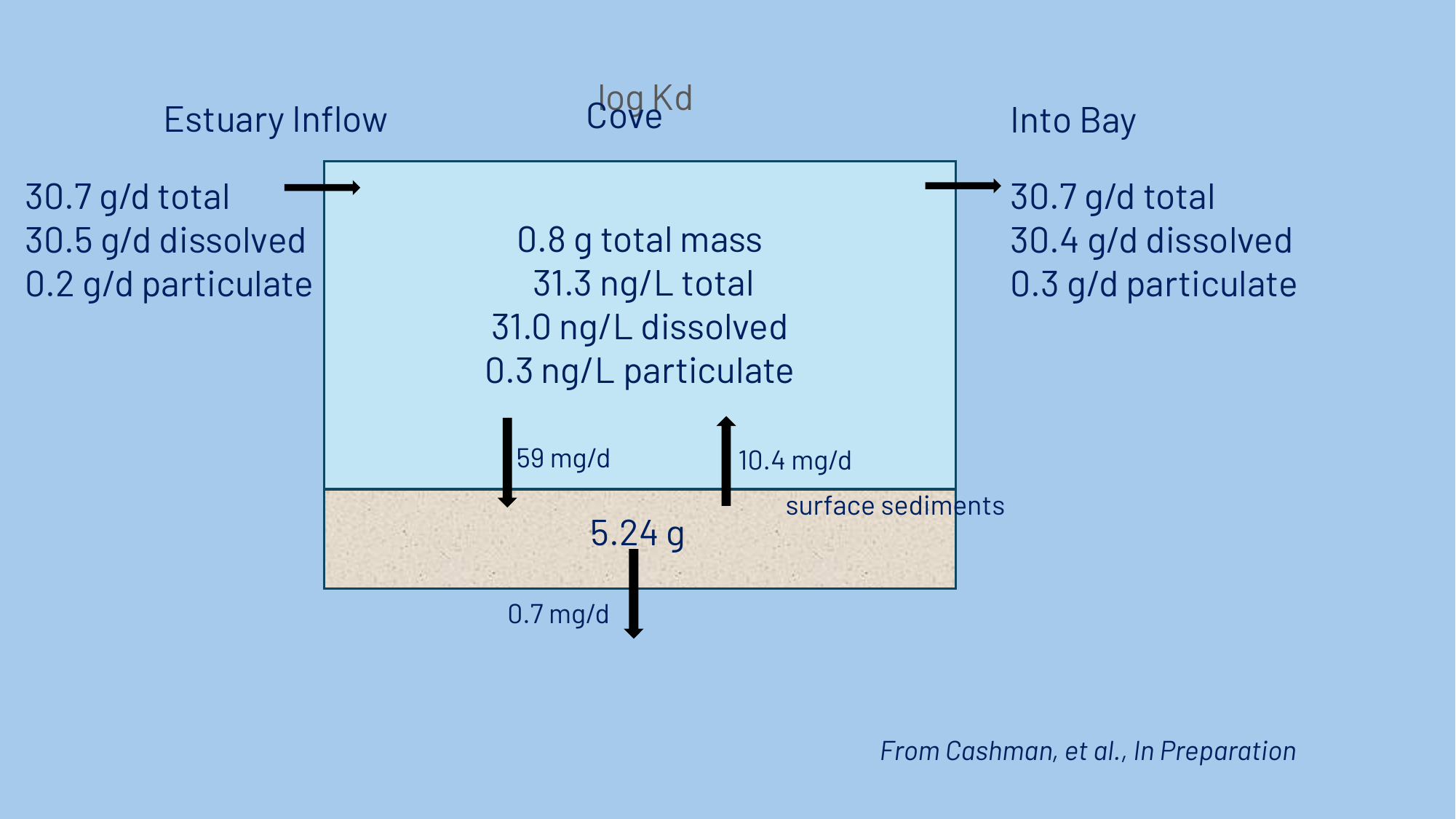

### Chart: log Kd

| Category |
|---|
Cove
Estuary Inflow
Into Bay
0.8 g total mass
 31.3 ng/L total
31.0 ng/L dissolved
0.3 ng/L particulate

30.7 g/d total
30.5 g/d dissolved
0.2 g/d particulate

30.7 g/d total
30.4 g/d dissolved
0.3 g/d particulate

59 mg/d
10.4 mg/d

surface sediments

5.24 g

0.7 mg/d
From Cashman, et al., In Preparation